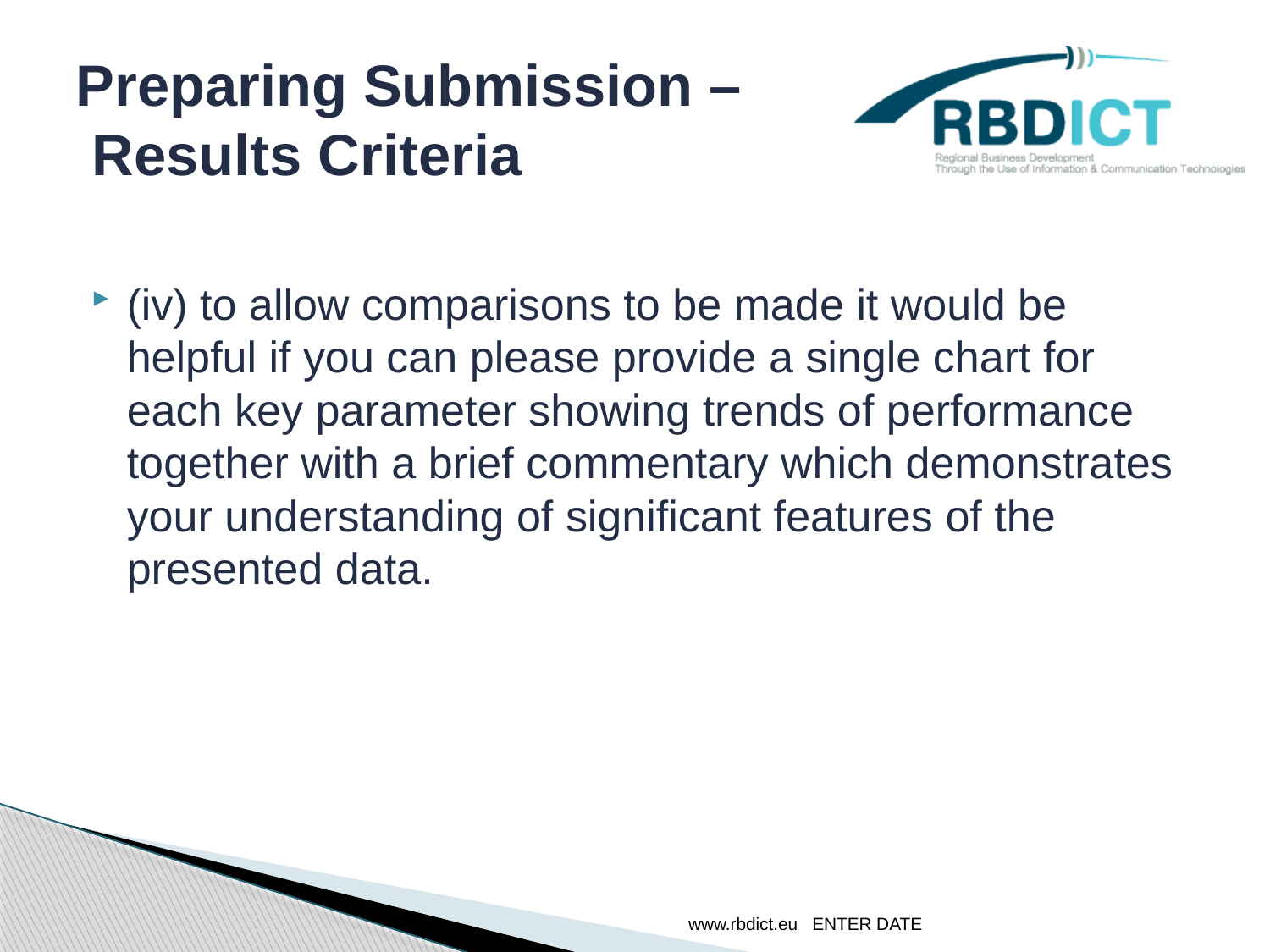

# Preparing Submission – Results Criteria

(iv) to allow comparisons to be made it would be helpful if you can please provide a single chart for each key parameter showing trends of performance together with a brief commentary which demonstrates your understanding of significant features of the presented data.
www.rbdict.eu   ENTER DATE